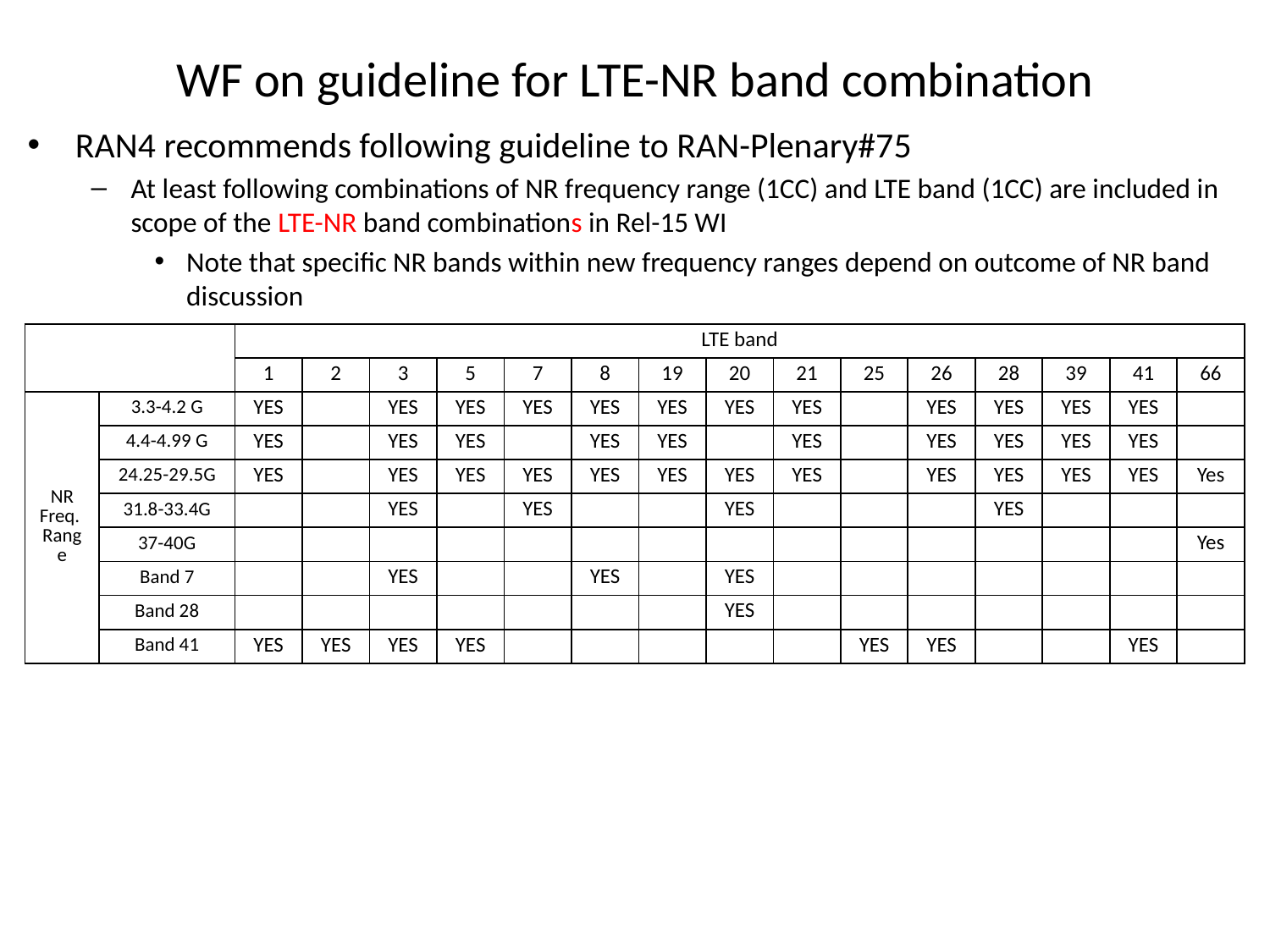

# WF on guideline for LTE-NR band combination
RAN4 recommends following guideline to RAN-Plenary#75
At least following combinations of NR frequency range (1CC) and LTE band (1CC) are included in scope of the LTE-NR band combinations in Rel-15 WI
Note that specific NR bands within new frequency ranges depend on outcome of NR band discussion

AT&T/Verizon/US cellular proposal: including all the LTE bands to be combined with NR frequency range in above table in Rel-15

|  |  | LTE band |  |  |  |  |  |  |  |  |  |  |  |  |  |  |
| --- | --- | --- | --- | --- | --- | --- | --- | --- | --- | --- | --- | --- | --- | --- | --- | --- |
|  |  | 1 | 2 | 3 | 5 | 7 | 8 | 19 | 20 | 21 | 25 | 26 | 28 | 39 | 41 | 66 |
| NR Freq. Range | 3.3-4.2 G | YES |  | YES | YES | YES | YES | YES | YES | YES |  | YES | YES | YES | YES |  |
|  | 4.4-4.99 G | YES |  | YES | YES |  | YES | YES |  | YES |  | YES | YES | YES | YES |  |
|  | 24.25-29.5G | YES |  | YES | YES | YES | YES | YES | YES | YES |  | YES | YES | YES | YES | Yes |
|  | 31.8-33.4G |  |  | YES |  | YES |  |  | YES |  |  |  | YES |  |  |  |
|  | 37-40G |  |  |  |  |  |  |  |  |  |  |  |  |  |  | Yes |
|  | Band 7 |  |  | YES |  |  | YES |  | YES |  |  |  |  |  |  |  |
|  | Band 28 |  |  |  |  |  |  |  | YES |  |  |  |  |  |  |  |
|  | Band 41 | YES | YES | YES | YES |  |  |  |  |  | YES | YES |  |  | YES |  |